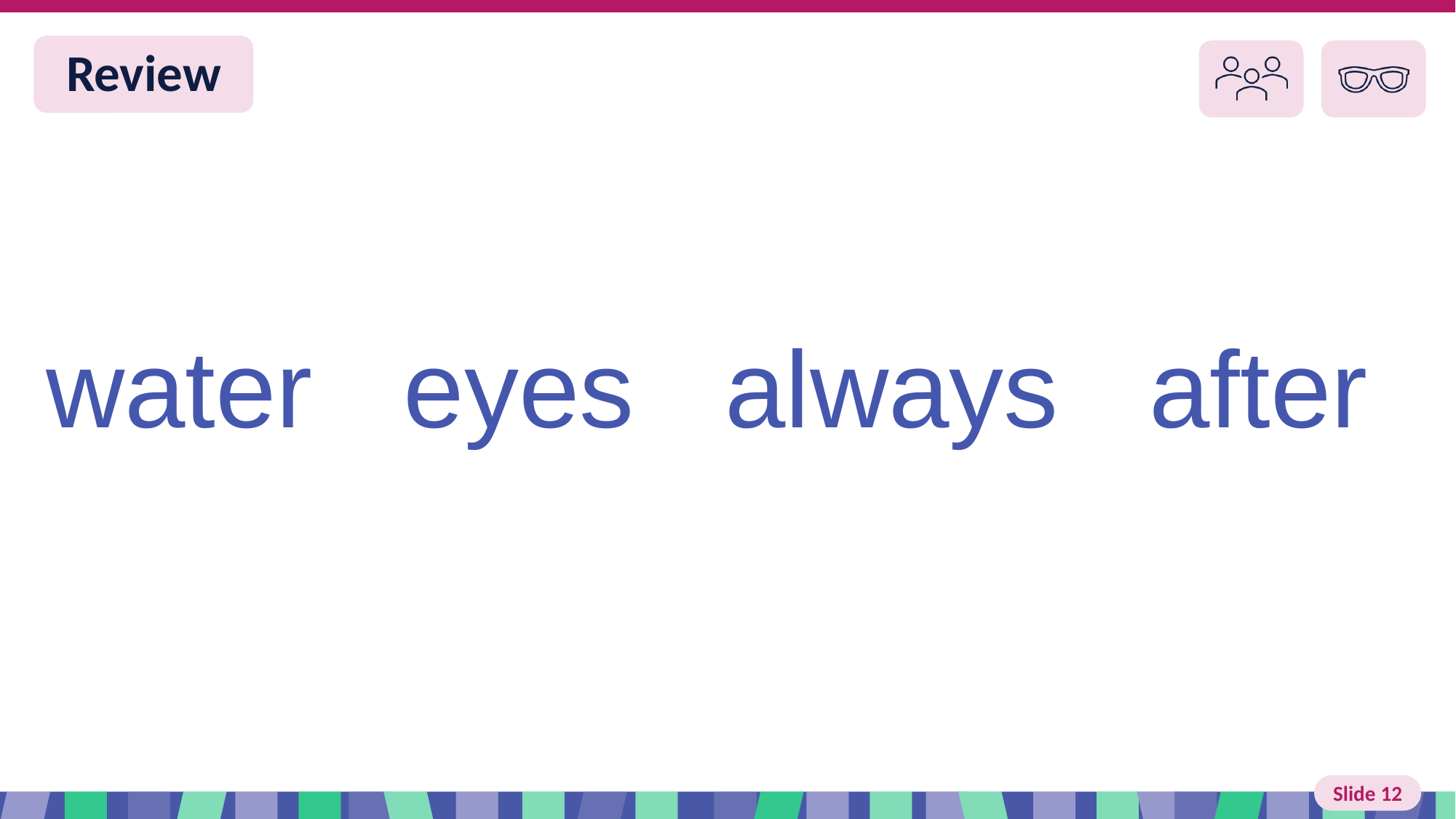

Slide 12 Review You do
water   eyes   always   after